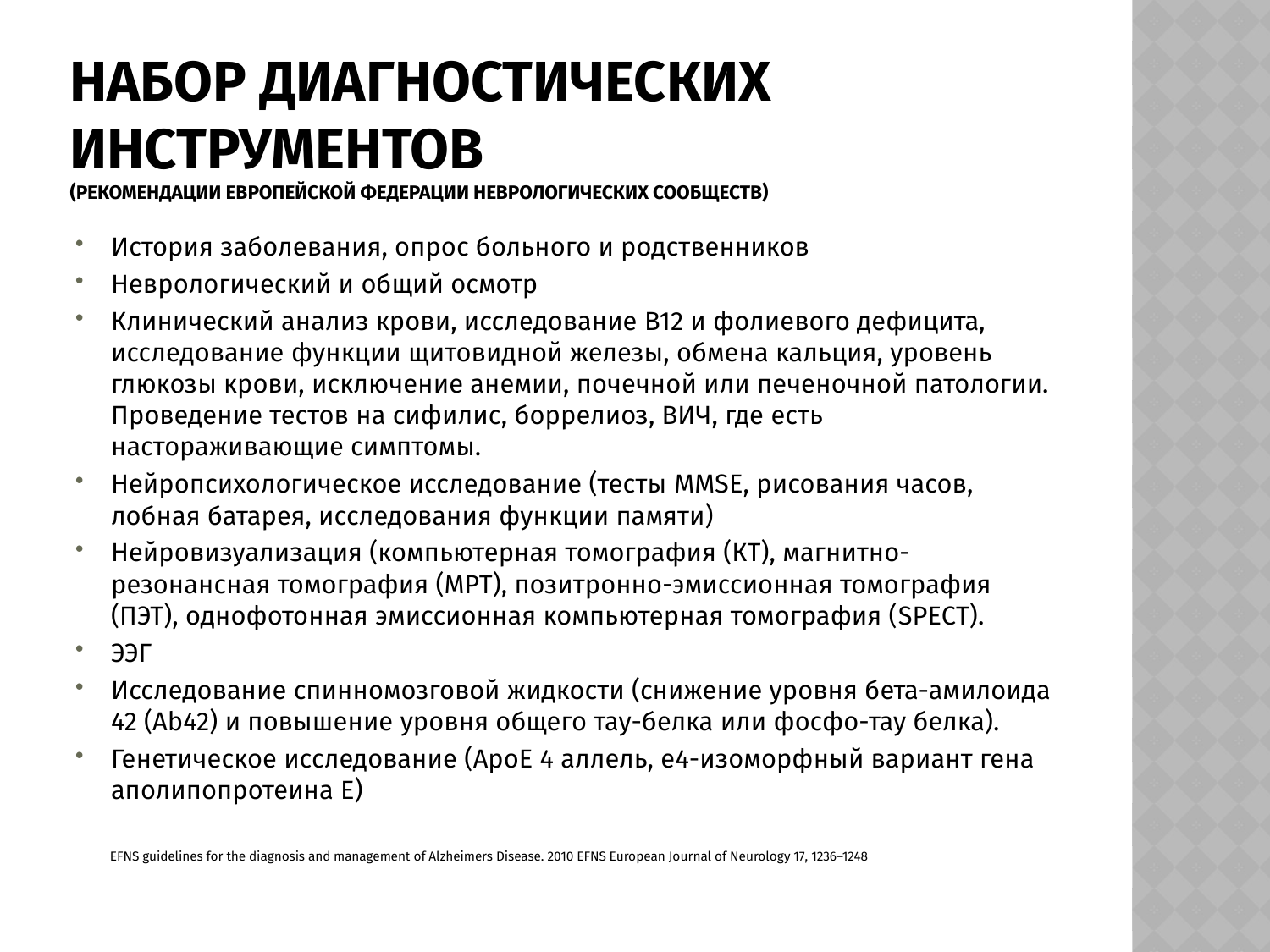

# Набор диагностических инструментов (рекомендации европейской федерации неврологических сообществ)
История заболевания, опрос больного и родственников
Неврологический и общий осмотр
Клинический анализ крови, исследование В12 и фолиевого дефицита, исследование функции щитовидной железы, обмена кальция, уровень глюкозы крови, исключение анемии, почечной или печеночной патологии. Проведение тестов на сифилис, боррелиоз, ВИЧ, где есть настораживающие симптомы.
Нейропсихологическое исследование (тесты MMSE, рисования часов, лобная батарея, исследования функции памяти)
Нейровизуализация (компьютерная томография (КТ), магнитно-резонансная томография (МРТ), позитронно-эмиссионная томография (ПЭТ), однофотонная эмиссионная компьютерная томография (SPECT).
ЭЭГ
Исследование спинномозговой жидкости (снижение уровня бета-амилоида 42 (Ab42) и повышение уровня общего тау-белка или фосфо-тау белка).
Генетическое исследование (ApoE 4 аллель, e4-изоморфный вариант гена аполипопротеина Е)

          EFNS guidelines for the diagnosis and management of Alzheimers Disease. 2010 EFNS European Journal of Neurology 17, 1236–1248